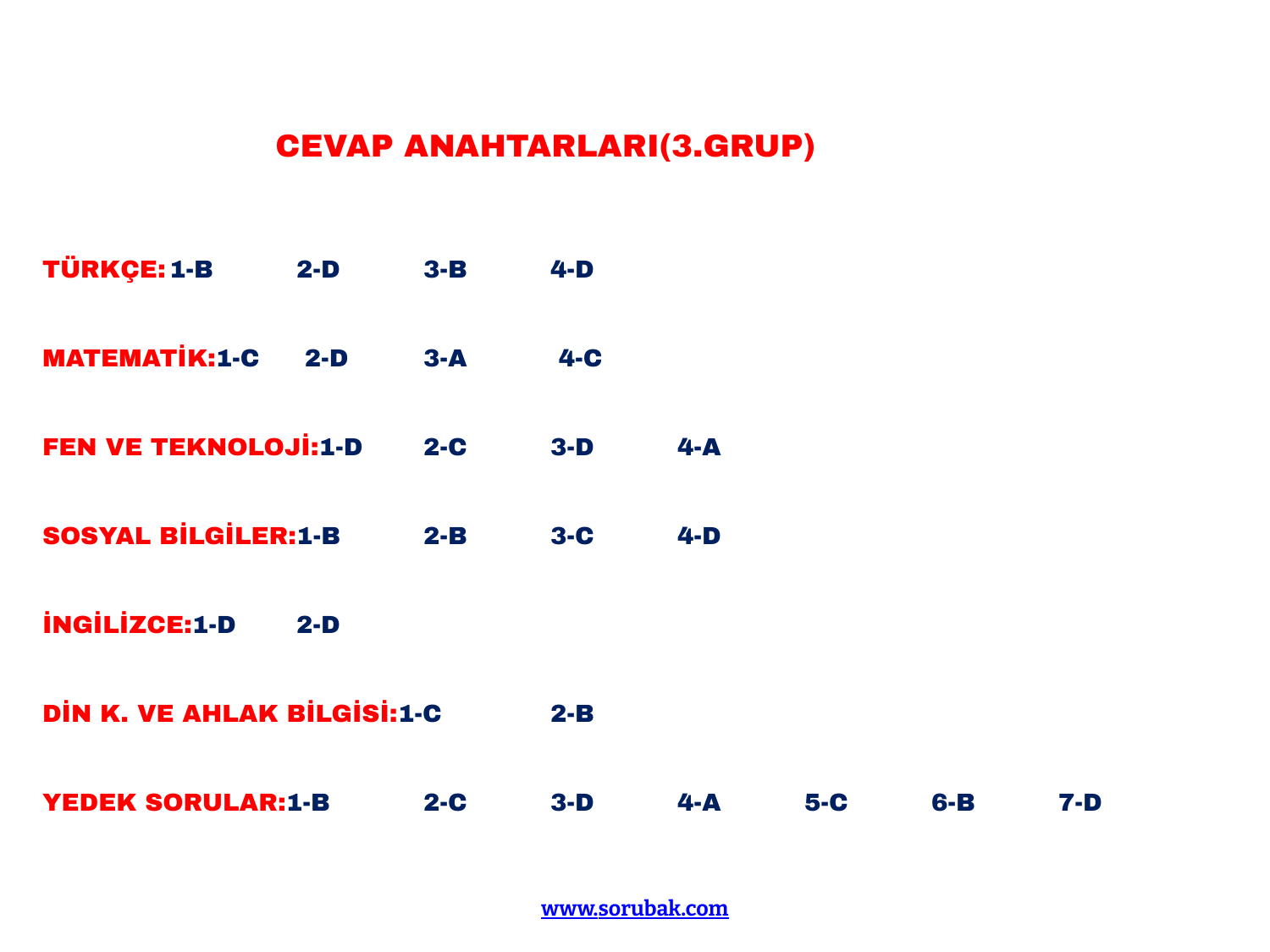

CEVAP ANAHTARLARI(3.GRUP)

TÜRKÇE:	1-B 	2-D 	3-B 	4-D

MATEMATİK:1-C	 2-D 	3-A	 4-C

FEN VE TEKNOLOJİ:1-D 	2-C 	3-D 	4-A

SOSYAL BİLGİLER:1-B 	2-B 	3-C 	4-D

İNGİLİZCE:1-D 	2-D

DİN K. VE AHLAK BİLGİSİ:1-C 	2-B

YEDEK SORULAR:1-B 	2-C 	3-D 	4-A	5-C	6-B	7-D

www.sorubak.com